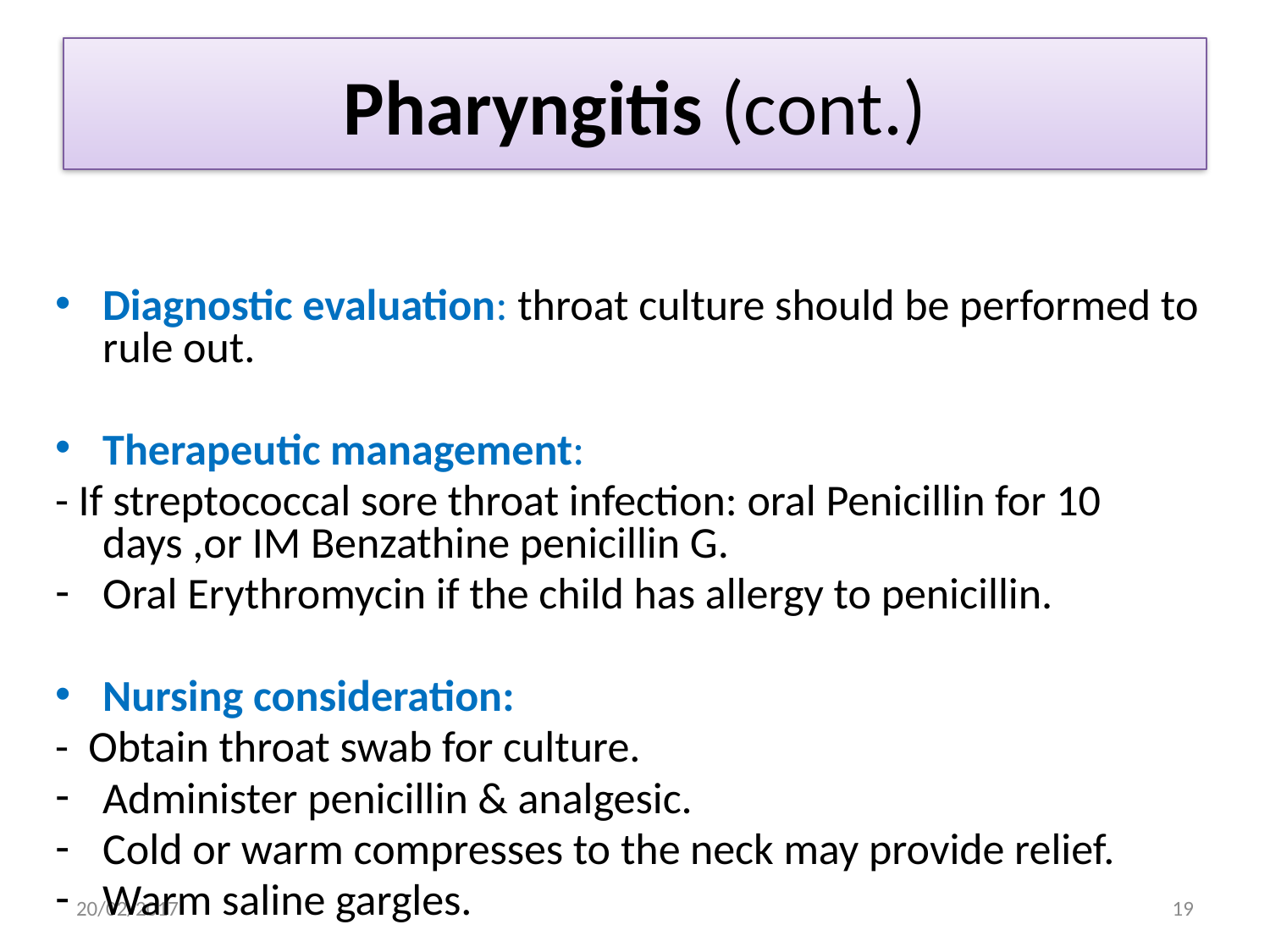

# Pharyngitis (cont.)
Diagnostic evaluation: throat culture should be performed to rule out.

Therapeutic management:
- If streptococcal sore throat infection: oral Penicillin for 10 days ,or IM Benzathine penicillin G.
Oral Erythromycin if the child has allergy to penicillin.

Nursing consideration:
-  Obtain throat swab for culture.
Administer penicillin & analgesic.
Cold or warm compresses to the neck may provide relief.
Warm saline gargles.
20/02/2017
19